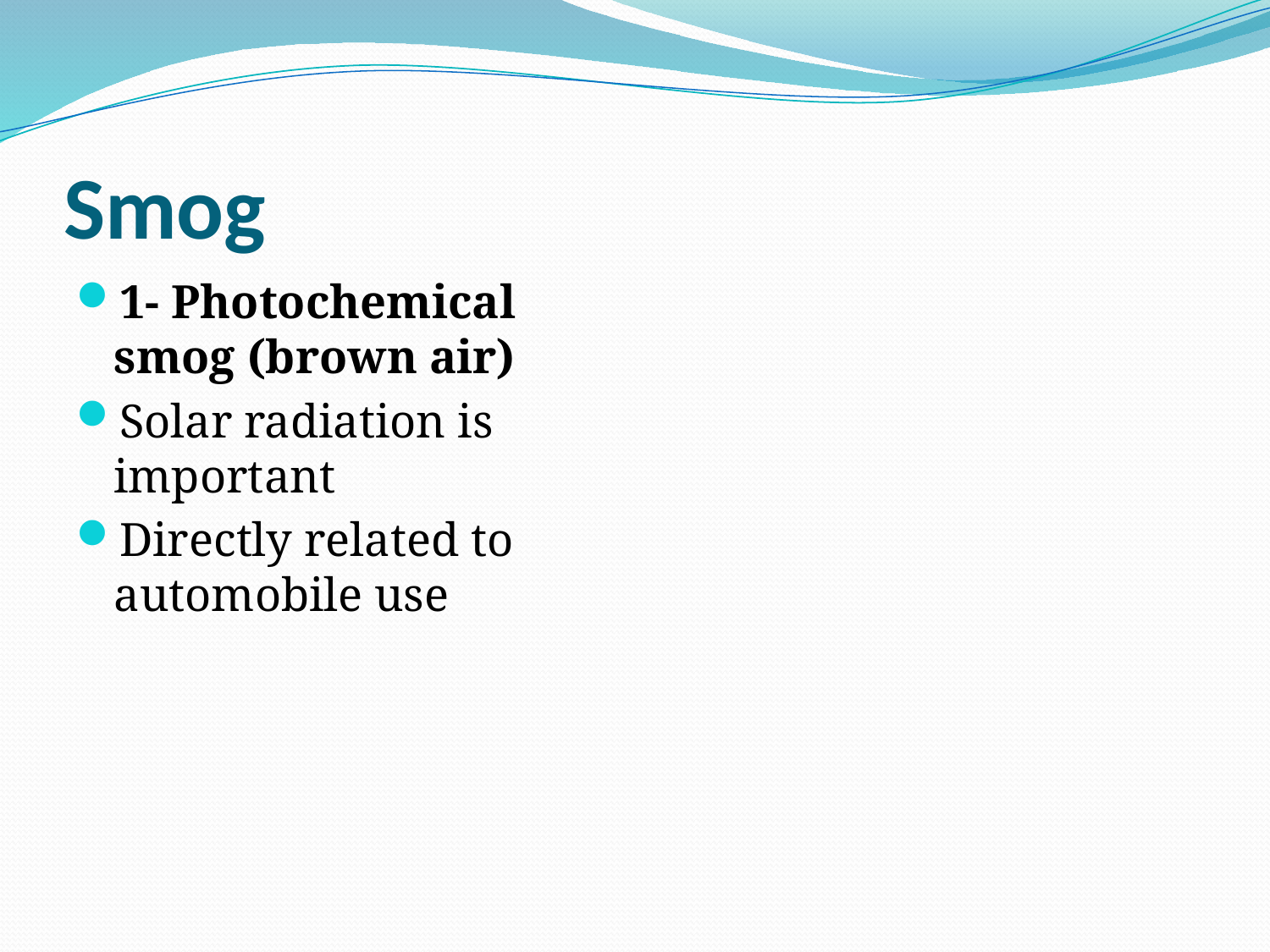

# Smog
1- Photochemical smog (brown air)
Solar radiation is important
Directly related to automobile use